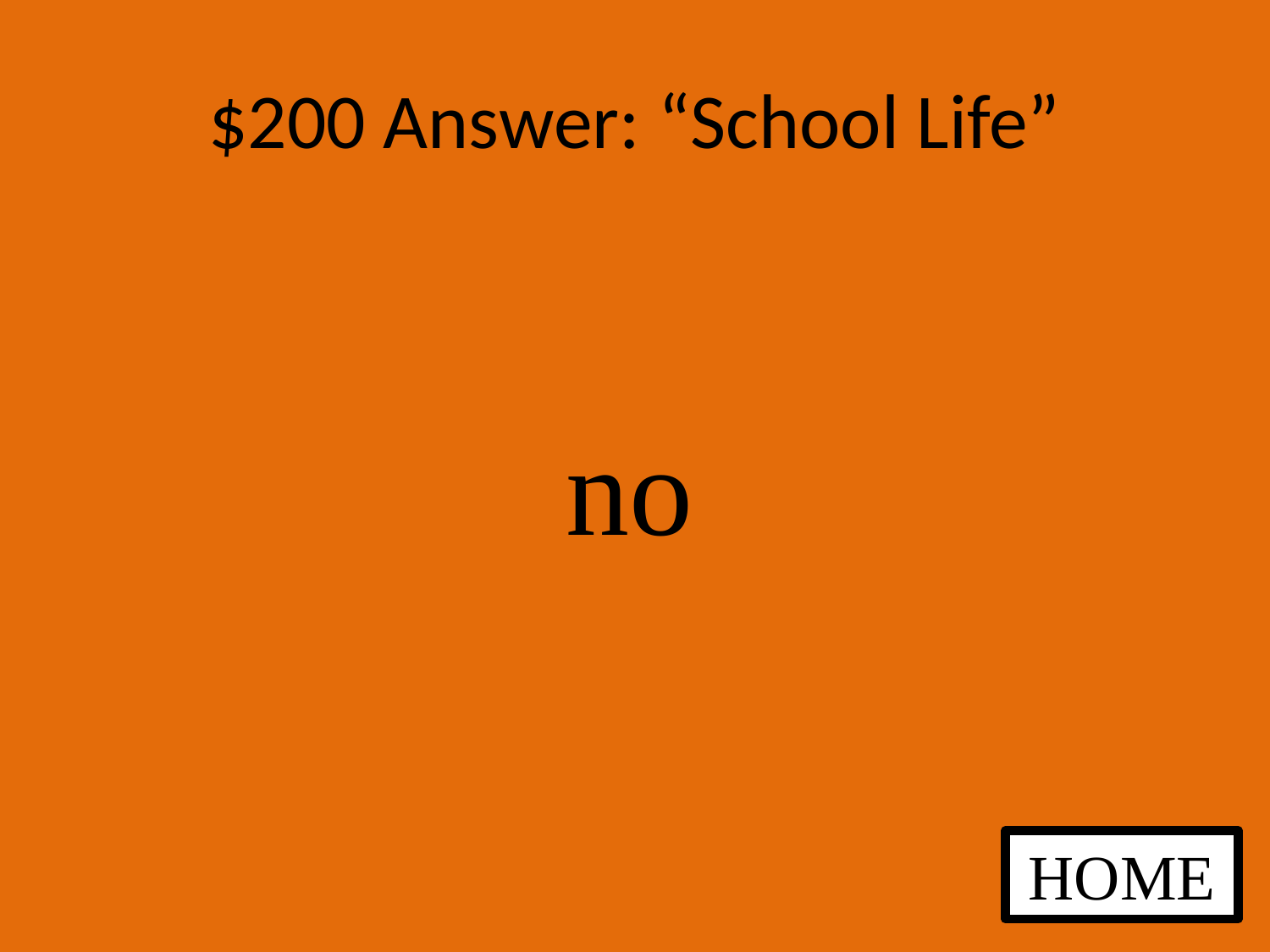

# $200 Answer: “School Life”
no
HOME